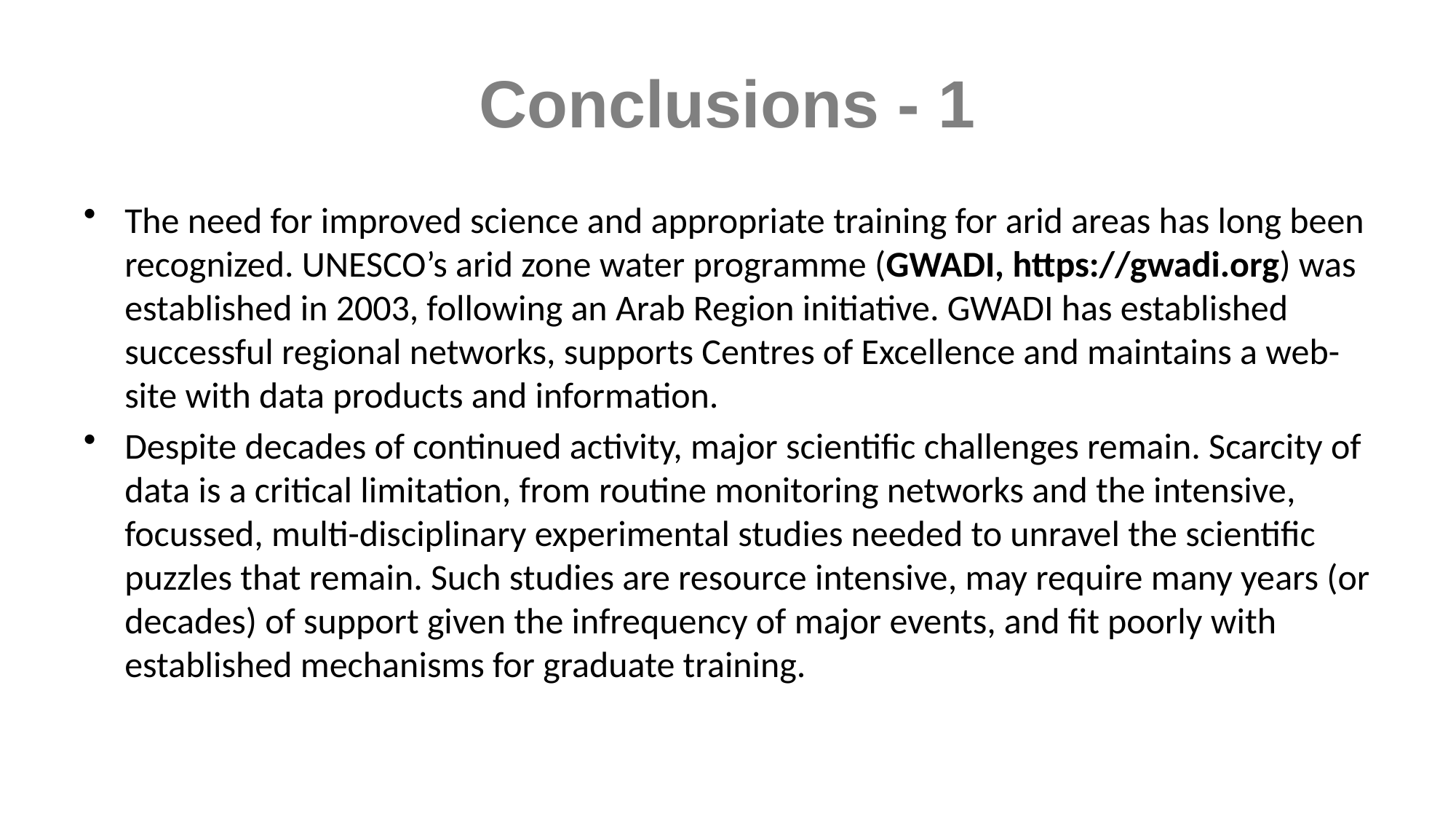

# Conclusions - 1
The need for improved science and appropriate training for arid areas has long been recognized. UNESCO’s arid zone water programme (GWADI, https://gwadi.org) was established in 2003, following an Arab Region initiative. GWADI has established successful regional networks, supports Centres of Excellence and maintains a web-site with data products and information.
Despite decades of continued activity, major scientific challenges remain. Scarcity of data is a critical limitation, from routine monitoring networks and the intensive, focussed, multi-disciplinary experimental studies needed to unravel the scientific puzzles that remain. Such studies are resource intensive, may require many years (or decades) of support given the infrequency of major events, and fit poorly with established mechanisms for graduate training.